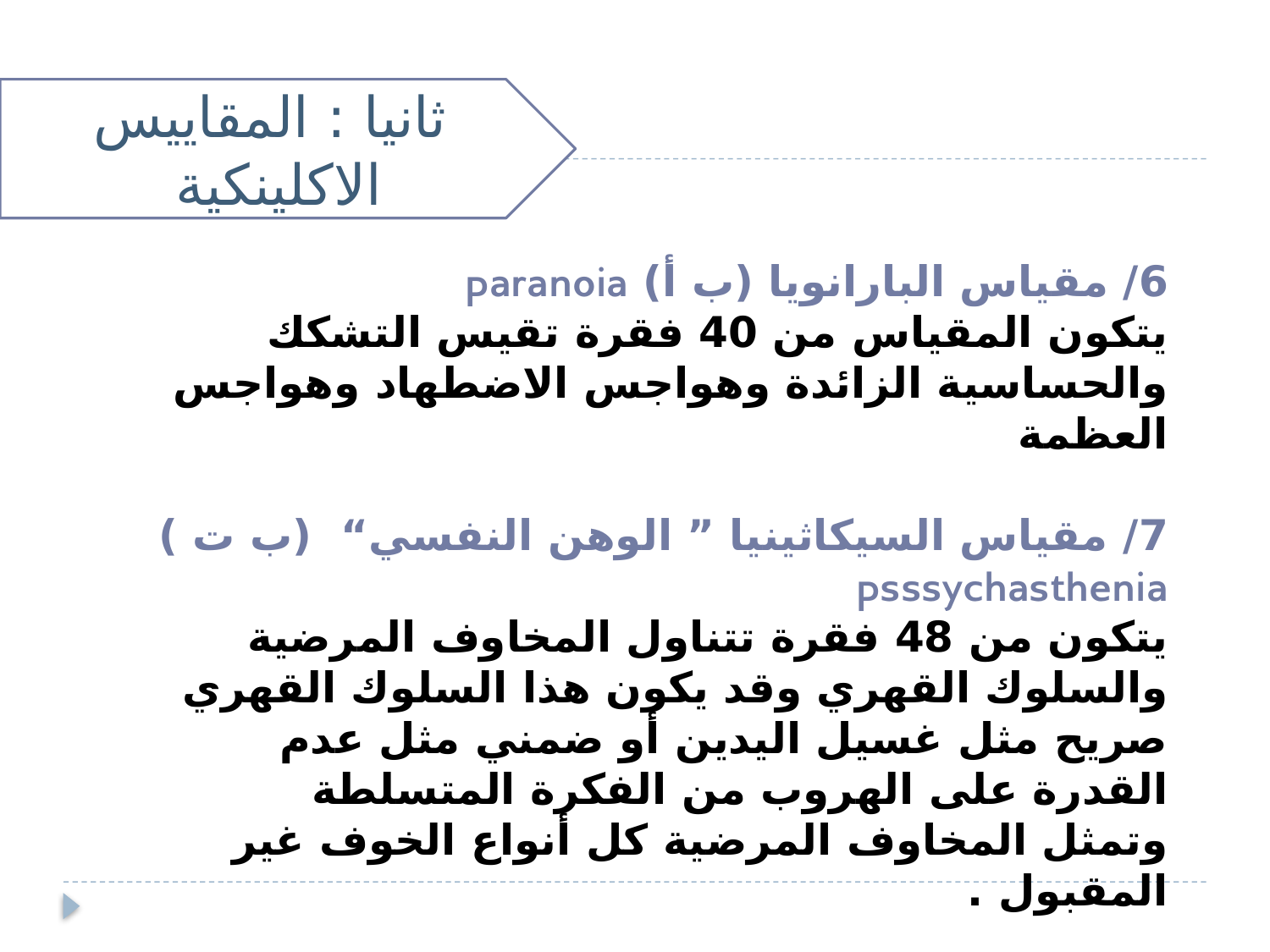

ثانيا : المقاييس الاكلينكية

6/ مقياس البارانويا (ب أ) paranoia
يتكون المقياس من 40 فقرة تقيس التشكك والحساسية الزائدة وهواجس الاضطهاد وهواجس العظمة

7/ مقياس السيكاثينيا ” الوهن النفسي“  (ب ت ) psssychasthenia
يتكون من 48 فقرة تتناول المخاوف المرضية والسلوك القهري وقد يكون هذا السلوك القهري صريح مثل غسيل اليدين أو ضمني مثل عدم القدرة على الهروب من الفكرة المتسلطة
وتمثل المخاوف المرضية كل أنواع الخوف غير المقبول .